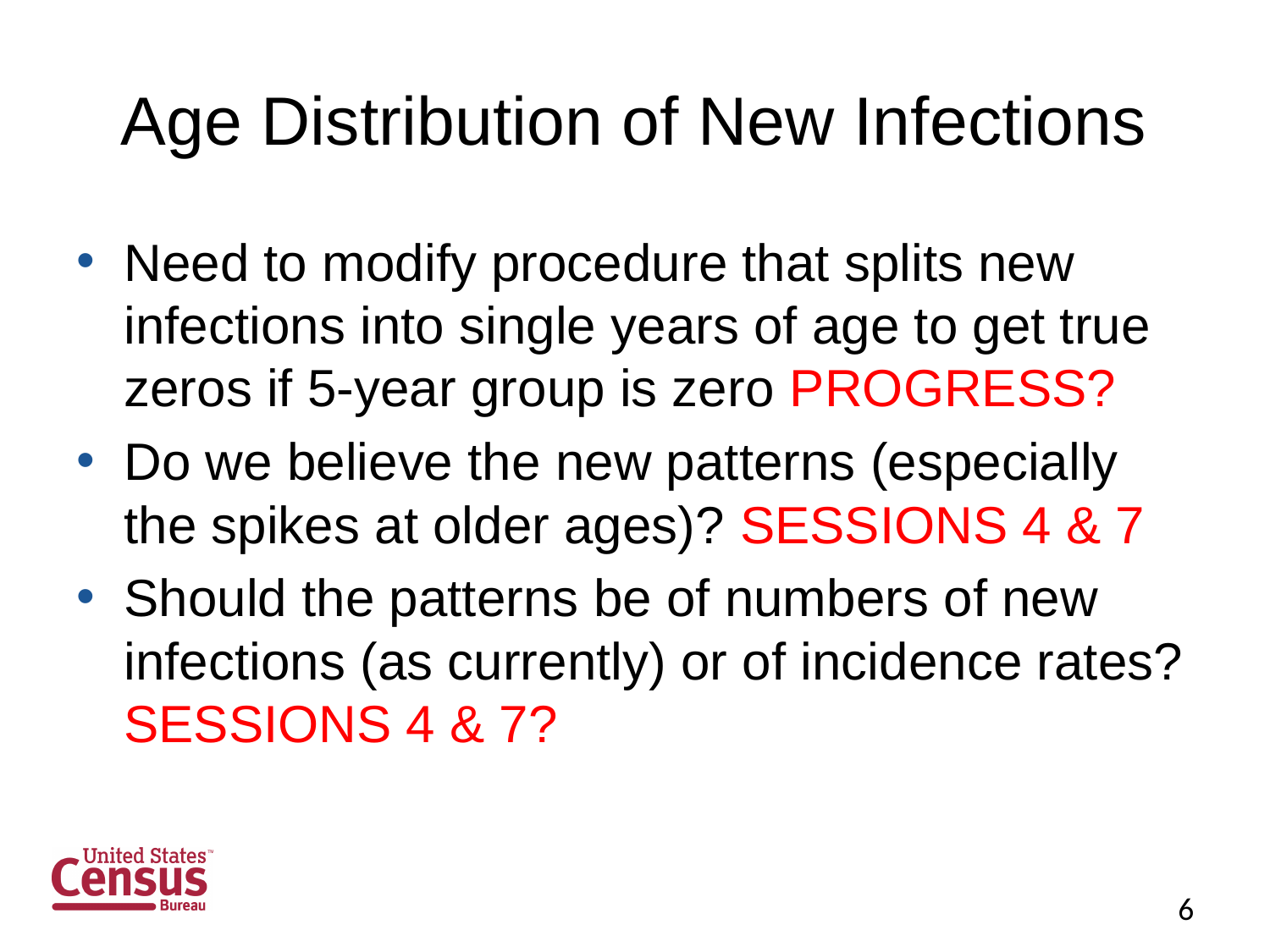

# Age Distribution of New Infections
Need to modify procedure that splits new infections into single years of age to get true zeros if 5-year group is zero PROGRESS?
Do we believe the new patterns (especially the spikes at older ages)? SESSIONS 4 & 7
Should the patterns be of numbers of new infections (as currently) or of incidence rates? SESSIONS 4 & 7?

6